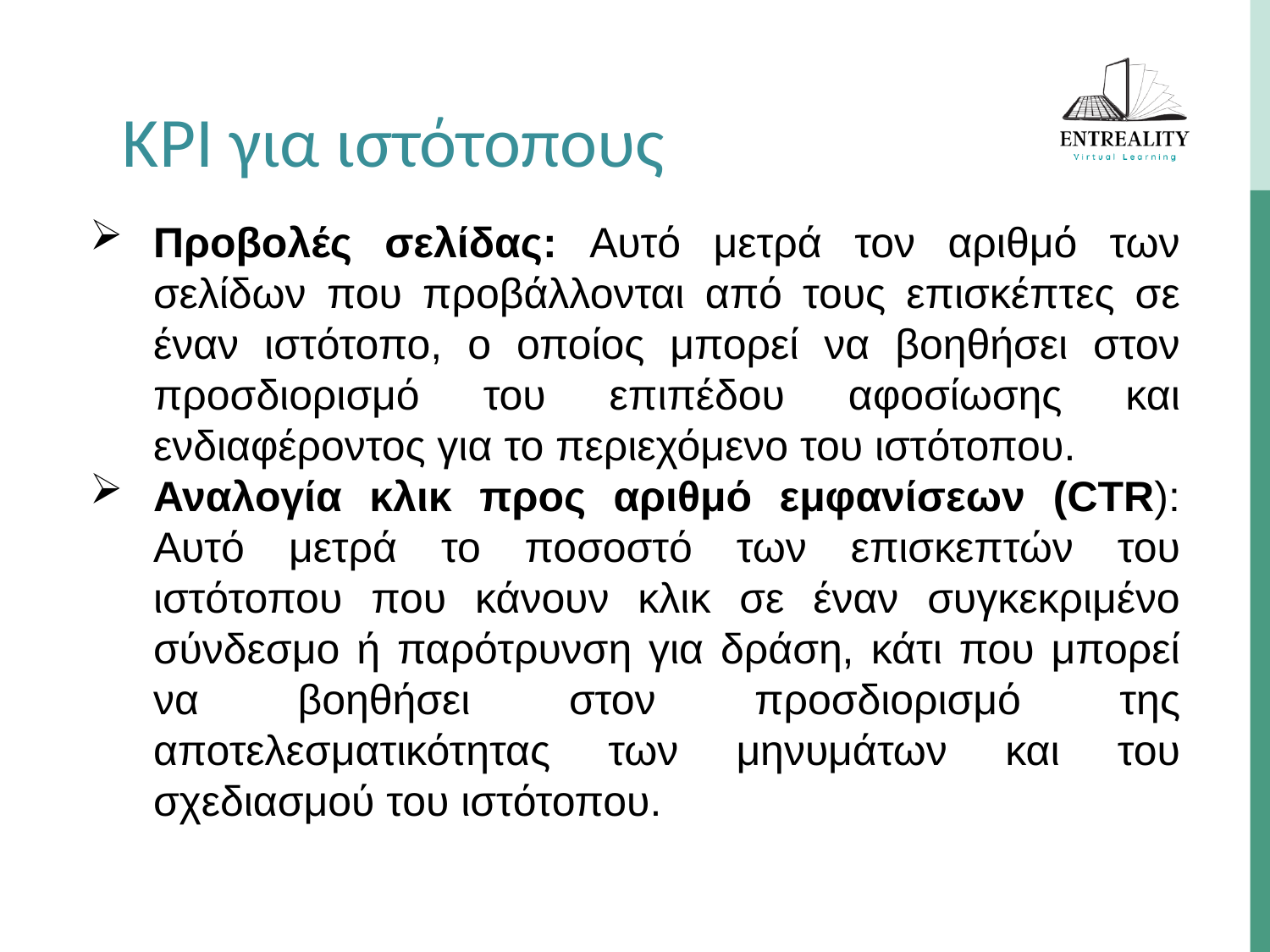

KPI για ιστότοπους
Προβολές σελίδας: Αυτό μετρά τον αριθμό των σελίδων που προβάλλονται από τους επισκέπτες σε έναν ιστότοπο, ο οποίος μπορεί να βοηθήσει στον προσδιορισμό του επιπέδου αφοσίωσης και ενδιαφέροντος για το περιεχόμενο του ιστότοπου.
Αναλογία κλικ προς αριθμό εμφανίσεων (CTR): Αυτό μετρά το ποσοστό των επισκεπτών του ιστότοπου που κάνουν κλικ σε έναν συγκεκριμένο σύνδεσμο ή παρότρυνση για δράση, κάτι που μπορεί να βοηθήσει στον προσδιορισμό της αποτελεσματικότητας των μηνυμάτων και του σχεδιασμού του ιστότοπου.